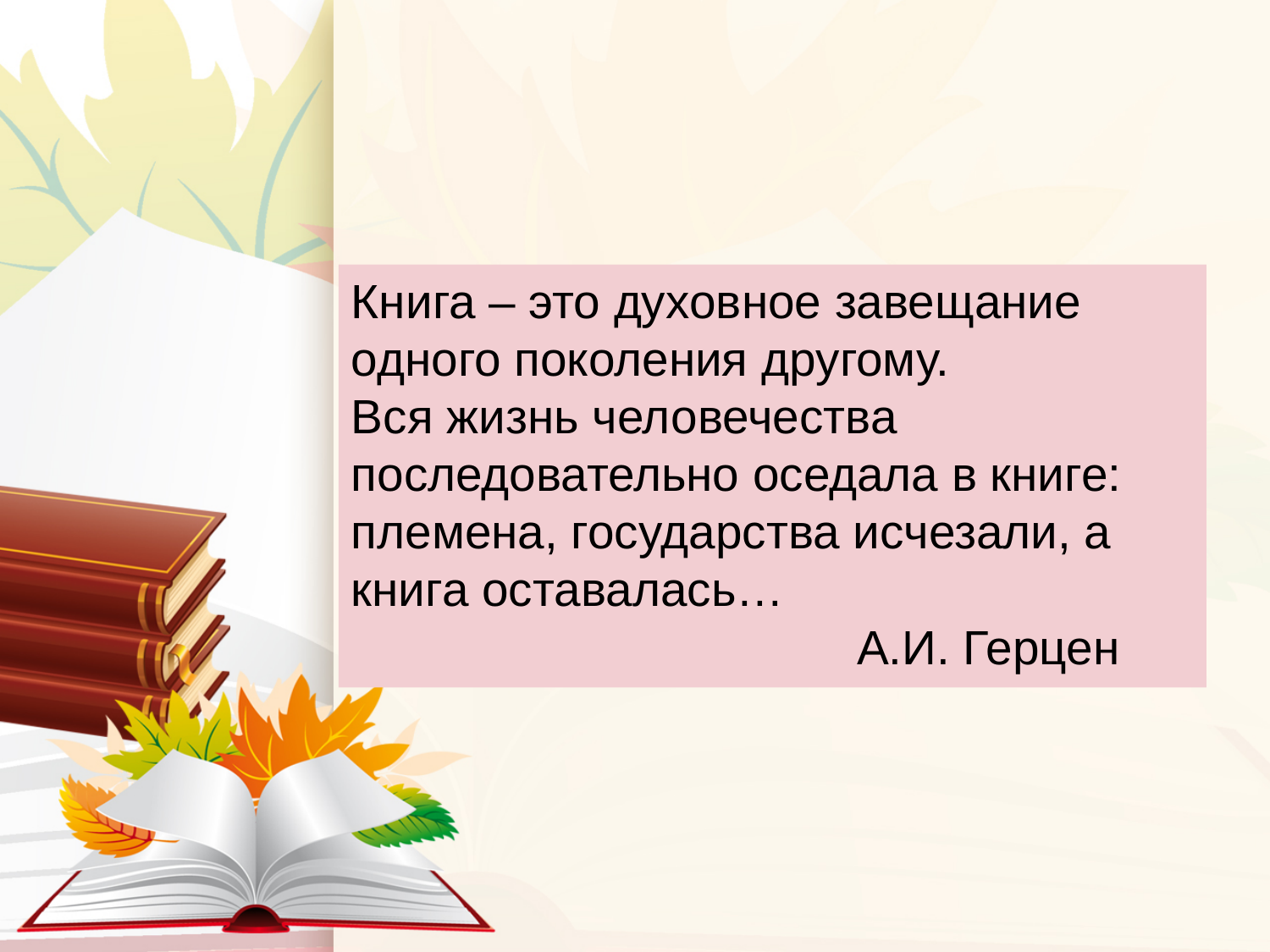

Книга – это духовное завещание одного поколения другому.
Вся жизнь человечества последовательно оседала в книге: племена, государства исчезали, а книга оставалась…
                                      А.И. Герцен